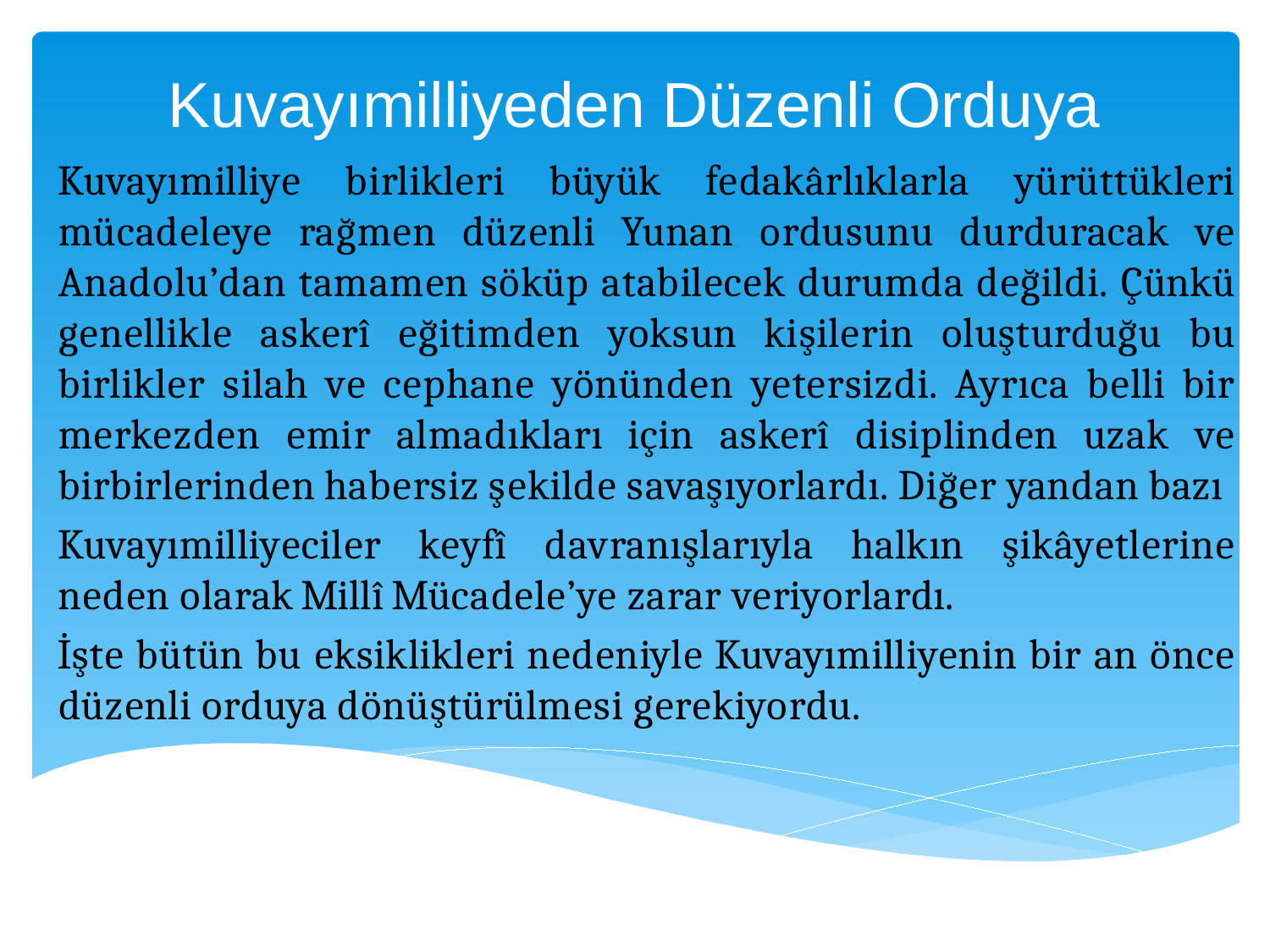

# Kuvayımilliyeden Düzenli Orduya
Kuvayımilliye birlikleri büyük fedakârlıklarla yürüttükleri mücadeleye rağmen düzenli Yunan ordusunu durduracak ve Anadolu’dan tamamen söküp atabilecek durumda değildi. Çünkü genellikle askerî eğitimden yoksun kişilerin oluşturduğu bu birlikler silah ve cephane yönünden yetersizdi. Ayrıca belli bir merkezden emir almadıkları için askerî disiplinden uzak ve birbirlerinden habersiz şekilde savaşıyorlardı. Diğer yandan bazı
Kuvayımilliyeciler keyfî davranışlarıyla halkın şikâyetlerine neden olarak Millî Mücadele’ye zarar veriyorlardı.
İşte bütün bu eksiklikleri nedeniyle Kuvayımilliyenin bir an önce düzenli orduya dönüştürülmesi gerekiyordu.